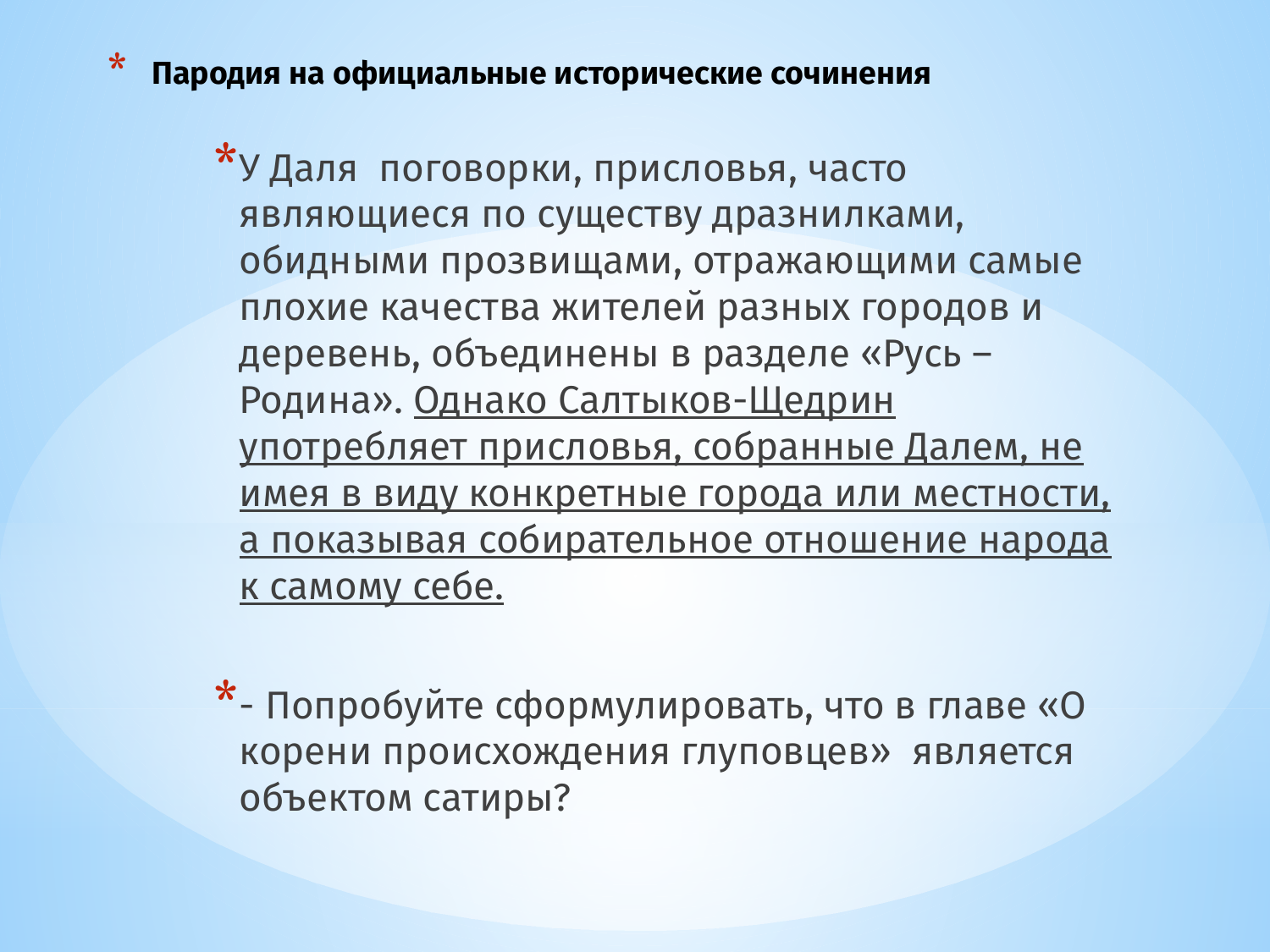

# Пародия на официальные исторические сочинения
У Даля  поговорки, присловья, часто являющиеся по существу дразнилками, обидными прозвищами, отражающими самые плохие качества жителей разных городов и деревень, объединены в разделе «Русь – Родина». Однако Салтыков-Щедрин употребляет присловья, собранные Далем, не имея в виду конкретные города или местности, а показывая собирательное отношение народа к самому себе.

- Попробуйте сформулировать, что в главе «О корени происхождения глуповцев»  является объектом сатиры?